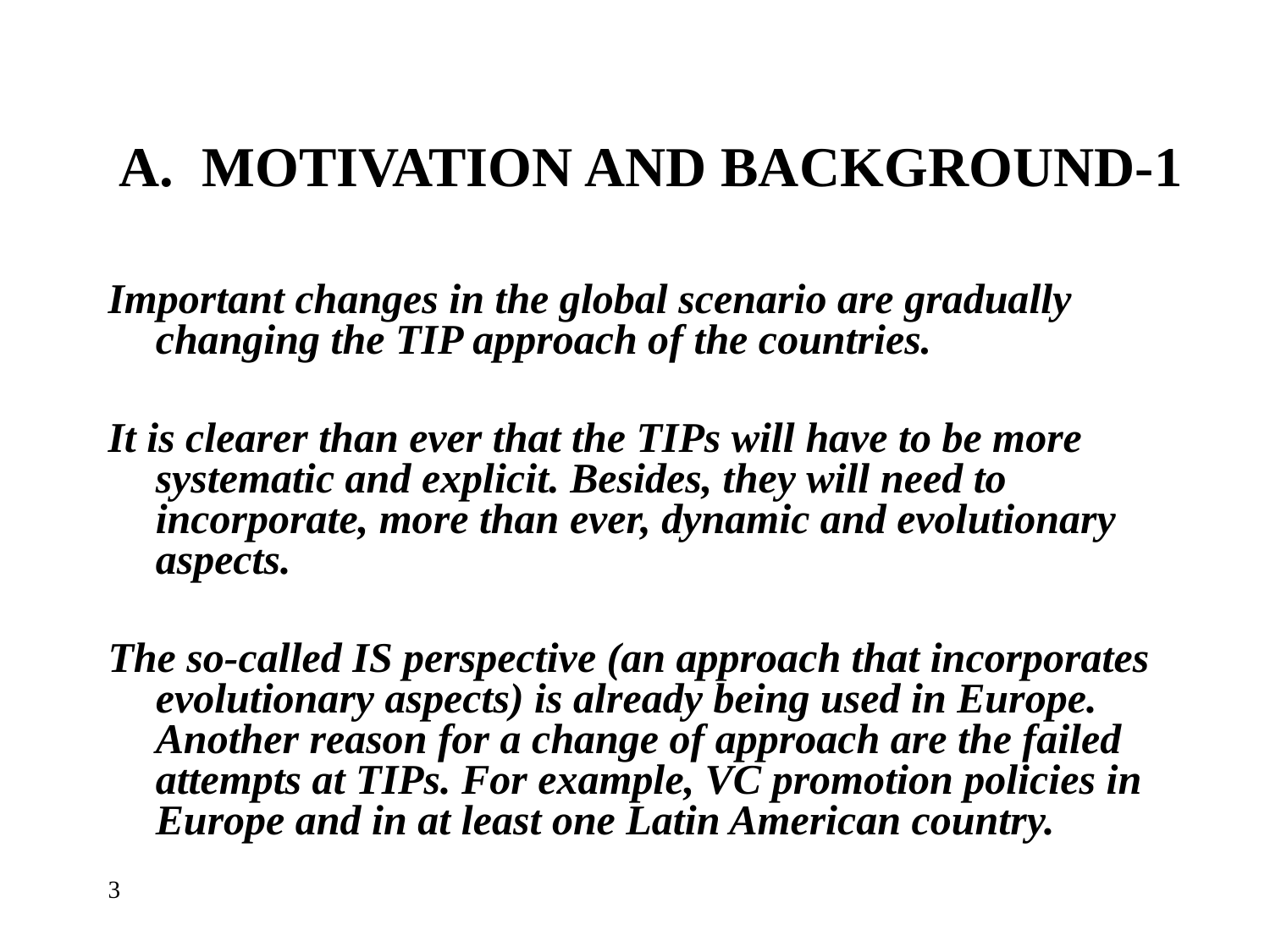

# A.  MOTIVATION AND BACKGROUND-1
Important changes in the global scenario are gradually changing the TIP approach of the countries.

It is clearer than ever that the TIPs will have to be more systematic and explicit. Besides, they will need to incorporate, more than ever, dynamic and evolutionary aspects.

The so-called IS perspective (an approach that incorporates evolutionary aspects) is already being used in Europe. Another reason for a change of approach are the failed attempts at TIPs. For example, VC promotion policies in Europe and in at least one Latin American country.
3